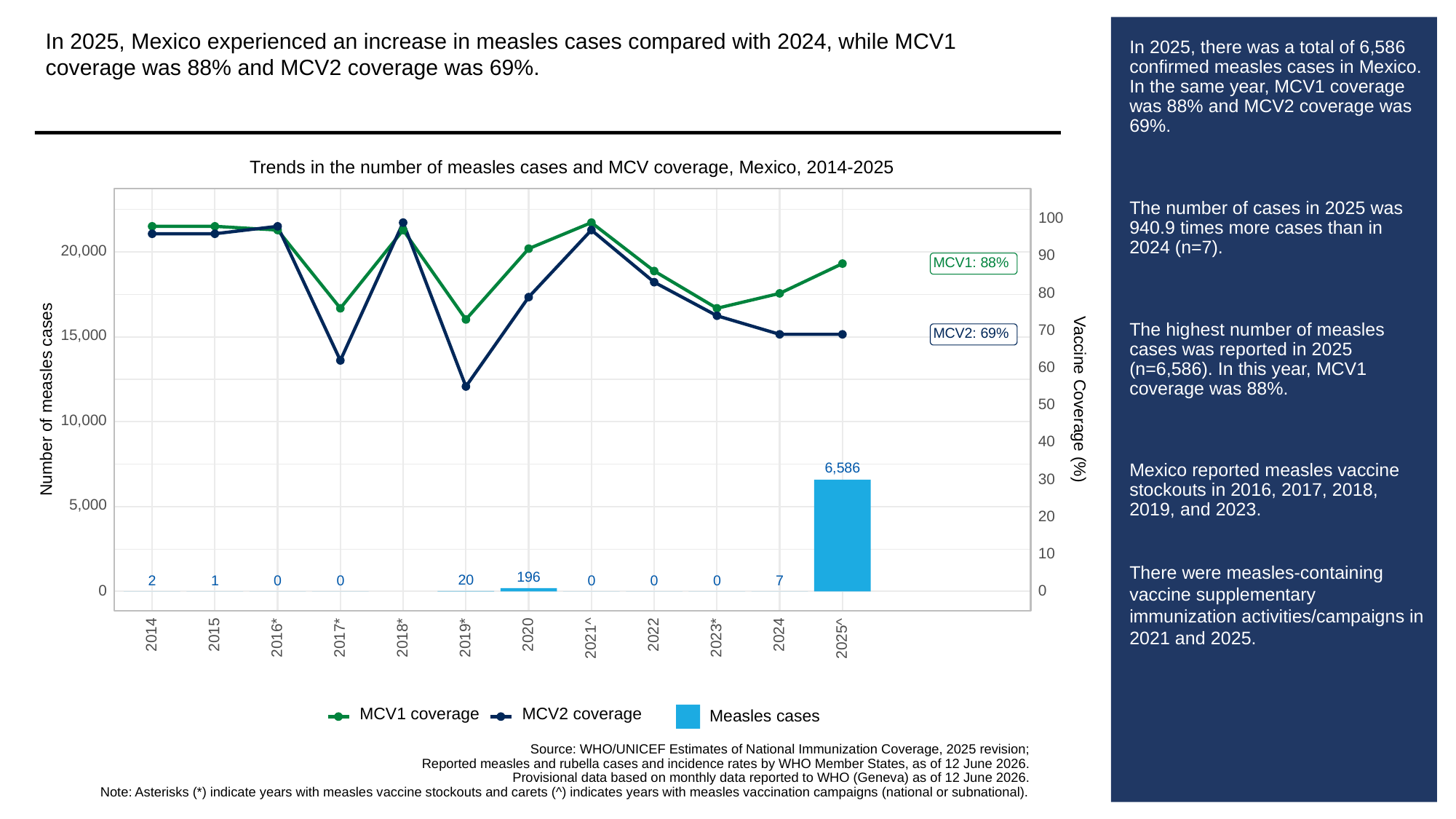

In 2025, Mexico experienced an increase in measles cases compared with 2024, while MCV1 coverage was 88% and MCV2 coverage was 69%.
# In 2025, there was a total of 6,586 confirmed measles cases in Mexico. In the same year, MCV1 coverage was 88% and MCV2 coverage was 69%.

The number of cases in 2025 was 940.9 times more cases than in 2024 (n=7).

The highest number of measles cases was reported in 2025 (n=6,586). In this year, MCV1 coverage was 88%.

Mexico reported measles vaccine stockouts in 2016, 2017, 2018, 2019, and 2023.

There were measles-containing vaccine supplementary immunization activities/campaigns in 2021 and 2025.

Trends in the number of measles cases and MCV coverage, Mexico, 2014-2025

100

20,000

90

MCV1: 88%

80

70
MCV2: 69%
15,000

60

Vaccine Coverage (%)
Number of measles cases
50
10,000

40
6,586

30

5,000

20
10

196
20
0
0
0
0
0
2
1
7
0
0

2014
2015
2020
2022
2024
2023*
2016*
2017*
2018*
2019*
2021^
2025^

MCV1 coverage
MCV2 coverage
Measles cases

Source: WHO/UNICEF Estimates of National Immunization Coverage, 2025 revision;
Reported measles and rubella cases and incidence rates by WHO Member States, as of 12 June 2026.
Provisional data based on monthly data reported to WHO (Geneva) as of 12 June 2026.
Note: Asterisks (*) indicate years with measles vaccine stockouts and carets (^) indicates years with measles vaccination campaigns (national or subnational).